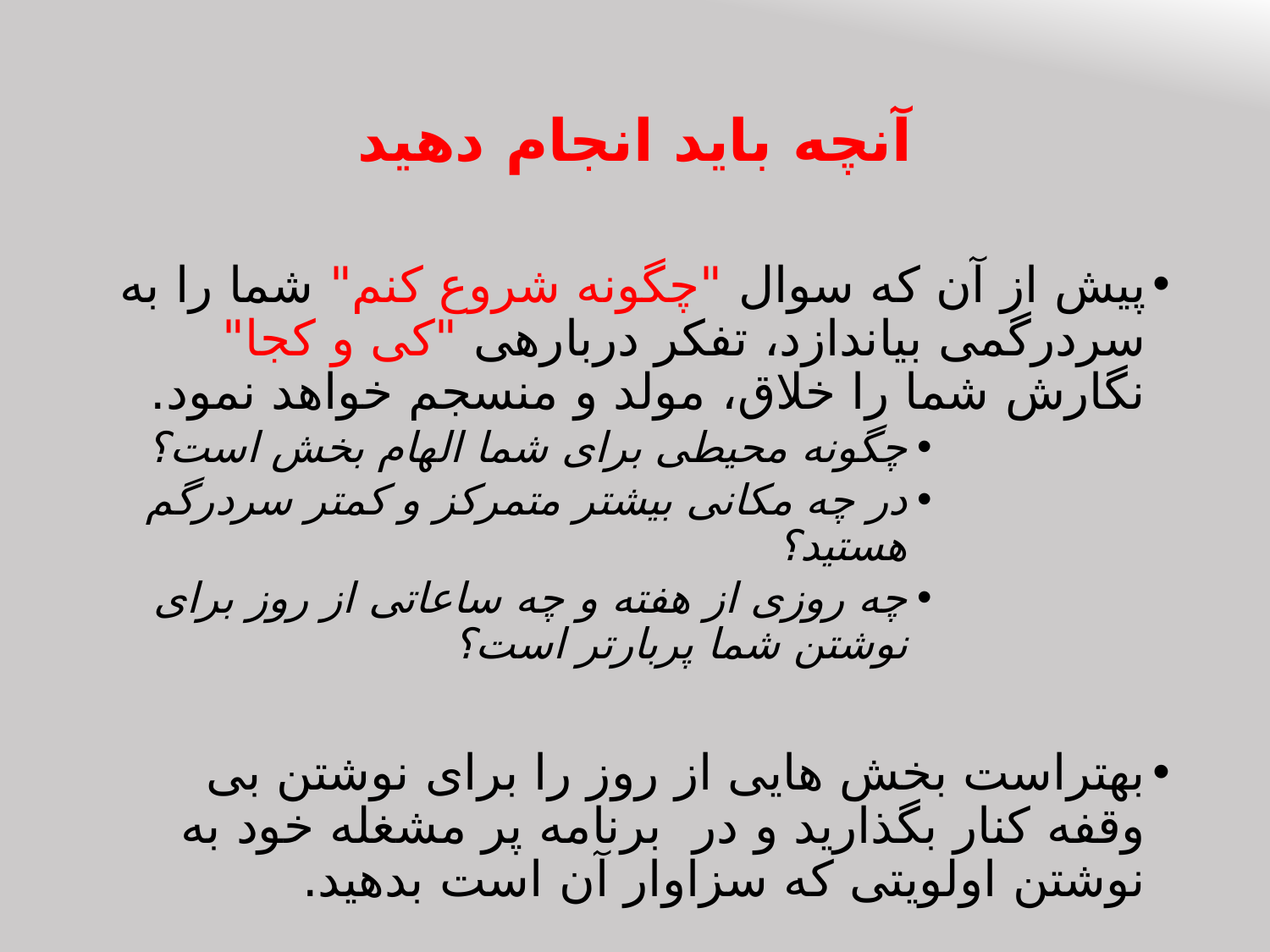

# آنچه باید انجام دهید
پیش از آن که سوال "چگونه شروع کنم" شما را به سردرگمی بیاندازد، تفکر درباره‎ی "کی و کجا" نگارش شما را خلاق، مولد و منسجم خواهد نمود.
چگونه محیطی برای شما الهام بخش است؟
در چه مکانی بیشتر متمرکز و کمتر سردرگم هستید؟
چه روزی از هفته و چه ساعاتی از روز برای نوشتن شما پربارتر است؟

بهتراست بخش هایی از روز را برای نوشتن بی وقفه کنار بگذارید و در  برنامه پر مشغله خود به نوشتن اولویتی که سزاوار آن است بدهید.

فکر کردن را از نوشتن جدا کنید!